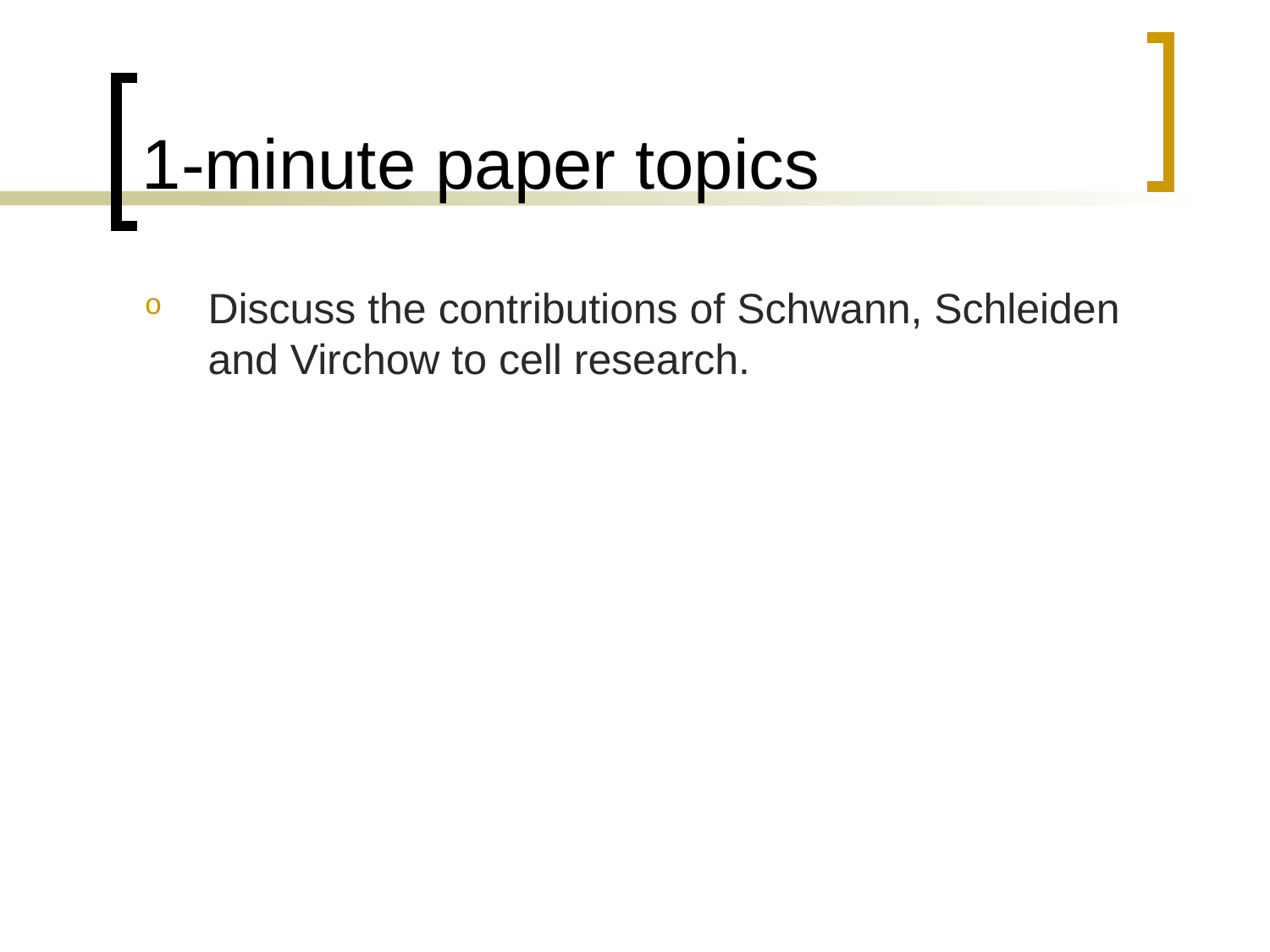

# 1-minute paper topics
Discuss the contributions of Schwann, Schleiden and Virchow to cell research.